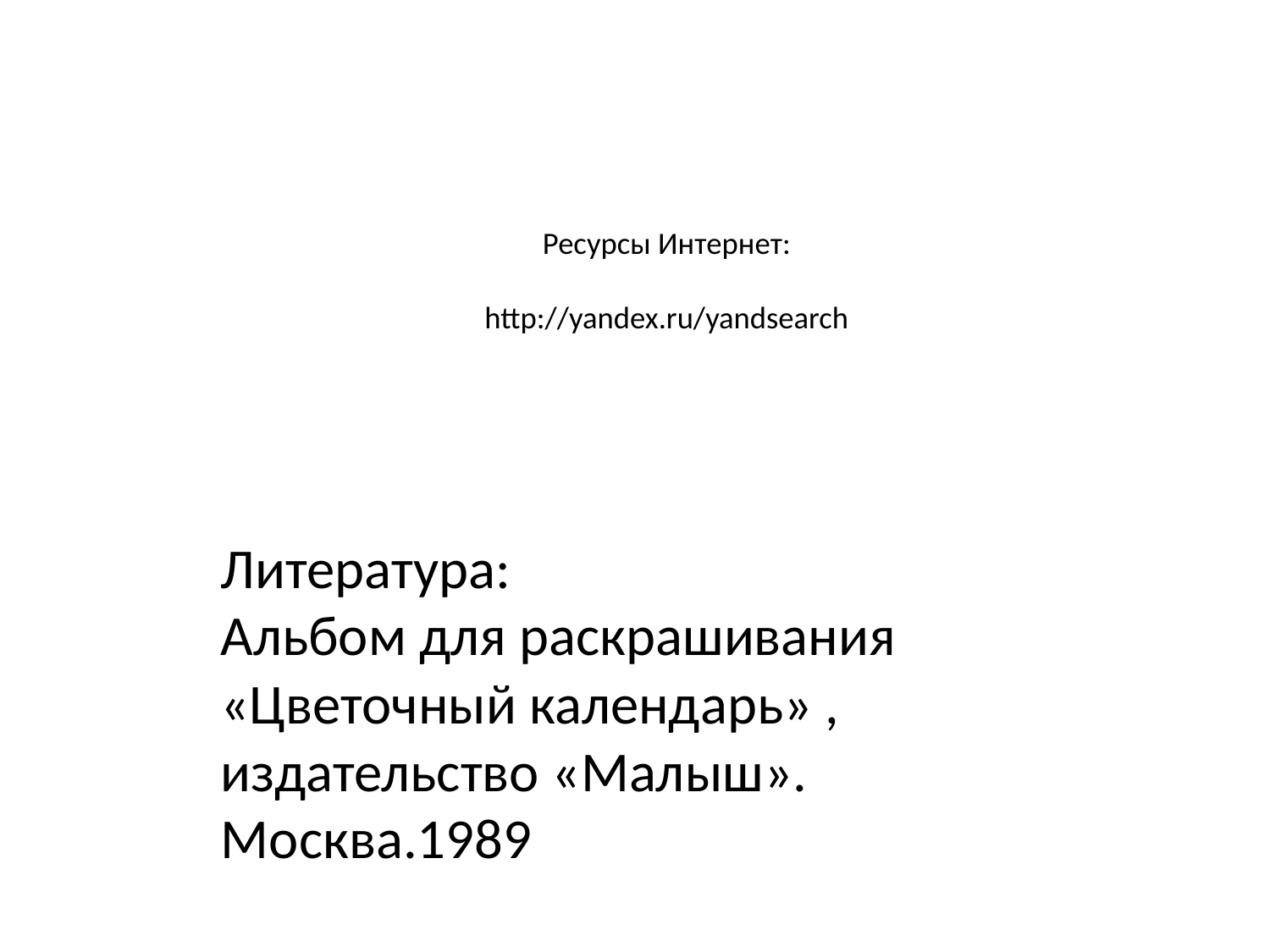

# Ресурсы Интернет: http://yandex.ru/yandsearch
Литература:
Альбом для раскрашивания «Цветочный календарь» , издательство «Малыш». Москва.1989